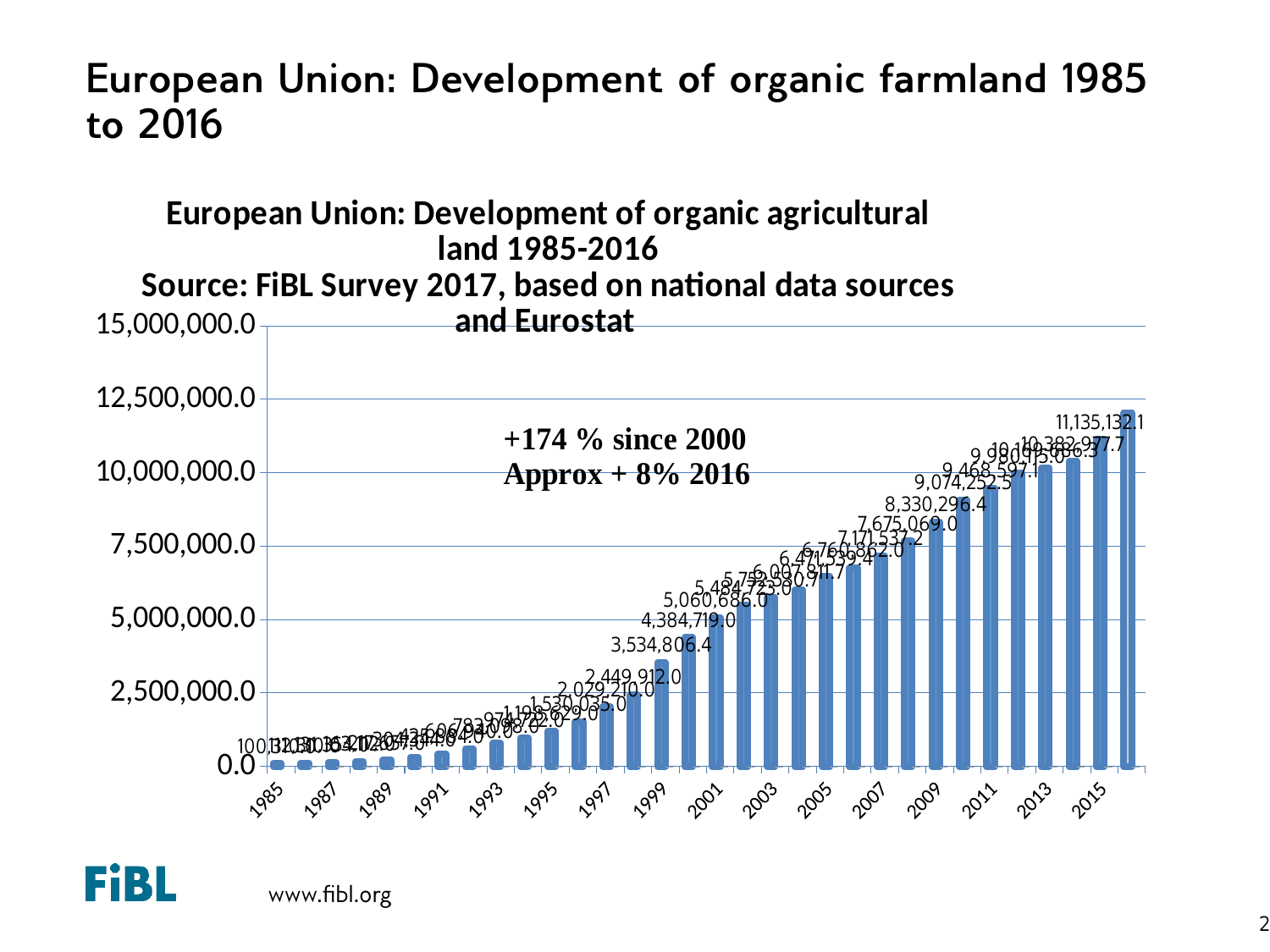

# European Union: Development of organic farmland 1985 to 2016

[unsupported chart]

2